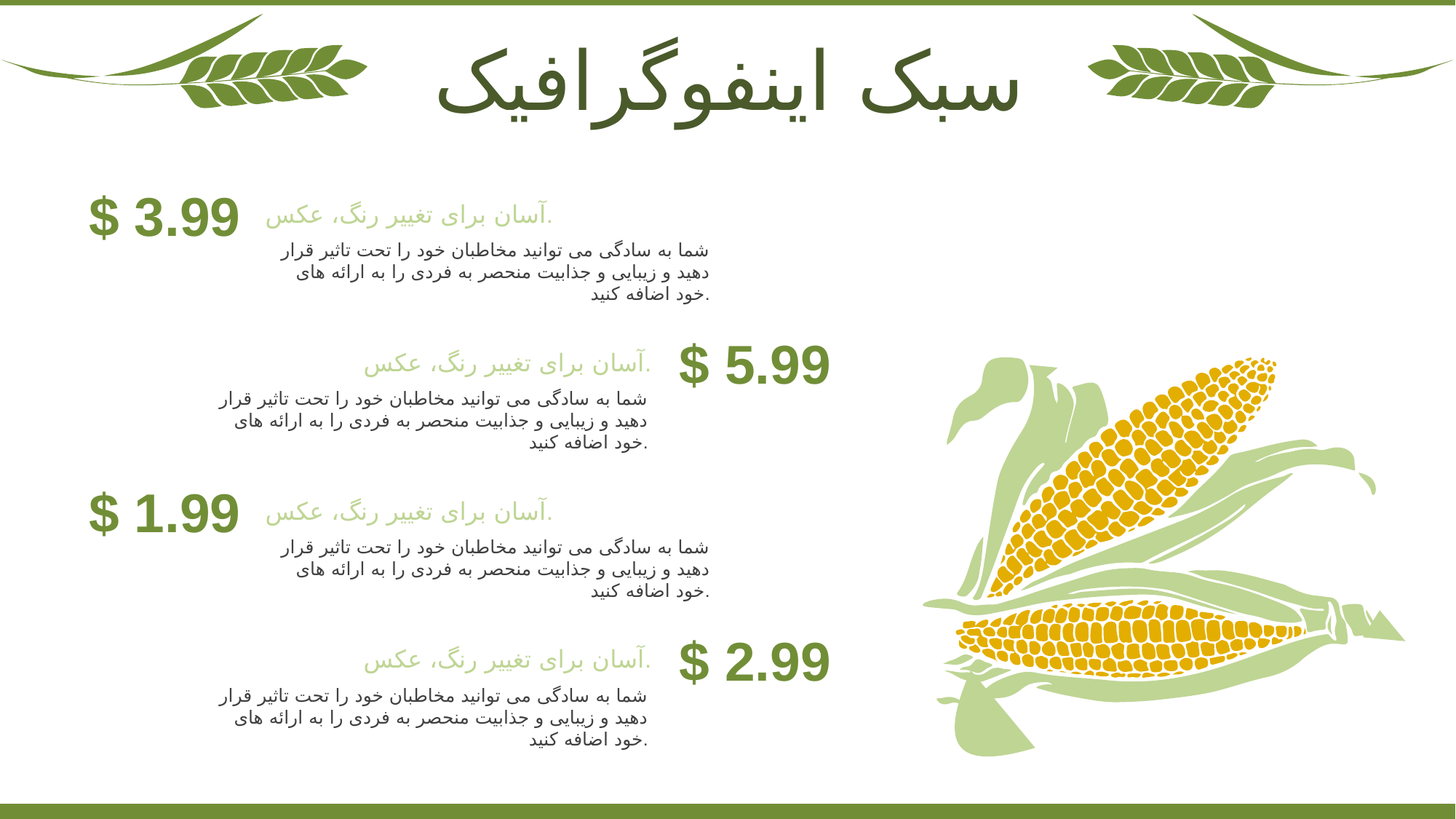

سبک اینفوگرافیک
$ 3.99
آسان برای تغییر رنگ، عکس.
شما به سادگی می توانید مخاطبان خود را تحت تاثیر قرار دهید و زیبایی و جذابیت منحصر به فردی را به ارائه های خود اضافه کنید.
$ 5.99
آسان برای تغییر رنگ، عکس.
شما به سادگی می توانید مخاطبان خود را تحت تاثیر قرار دهید و زیبایی و جذابیت منحصر به فردی را به ارائه های خود اضافه کنید.

$ 1.99
آسان برای تغییر رنگ، عکس.
شما به سادگی می توانید مخاطبان خود را تحت تاثیر قرار دهید و زیبایی و جذابیت منحصر به فردی را به ارائه های خود اضافه کنید.
$ 2.99
آسان برای تغییر رنگ، عکس.
شما به سادگی می توانید مخاطبان خود را تحت تاثیر قرار دهید و زیبایی و جذابیت منحصر به فردی را به ارائه های خود اضافه کنید.